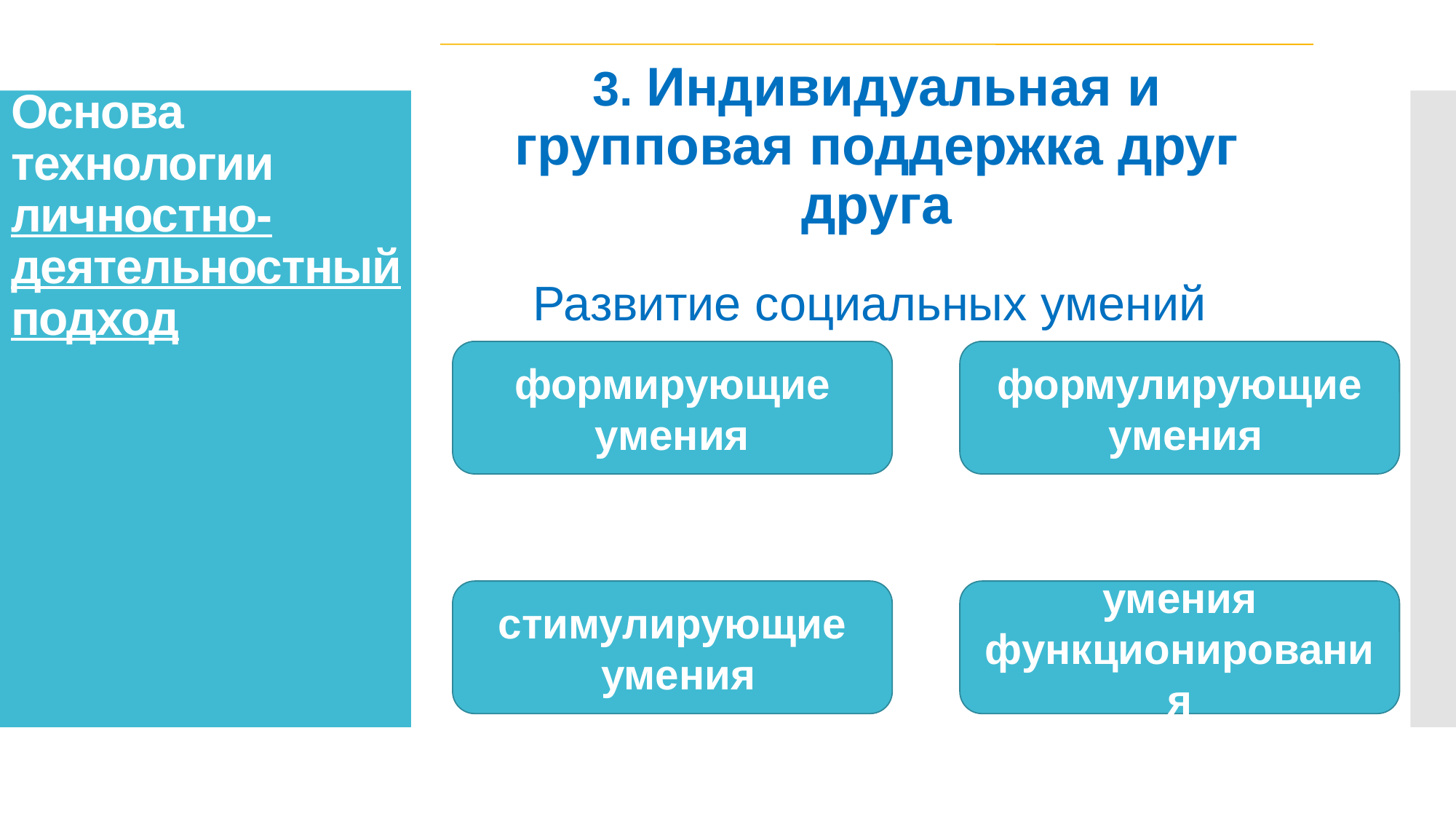

3. Индивидуальная и групповая поддержка друг друга

Развитие социальных умений
# Основа технологии личностно-деятельностный подход
формулирующие
 умения
формирующие умения
стимулирующие
 умения
умения функционирования